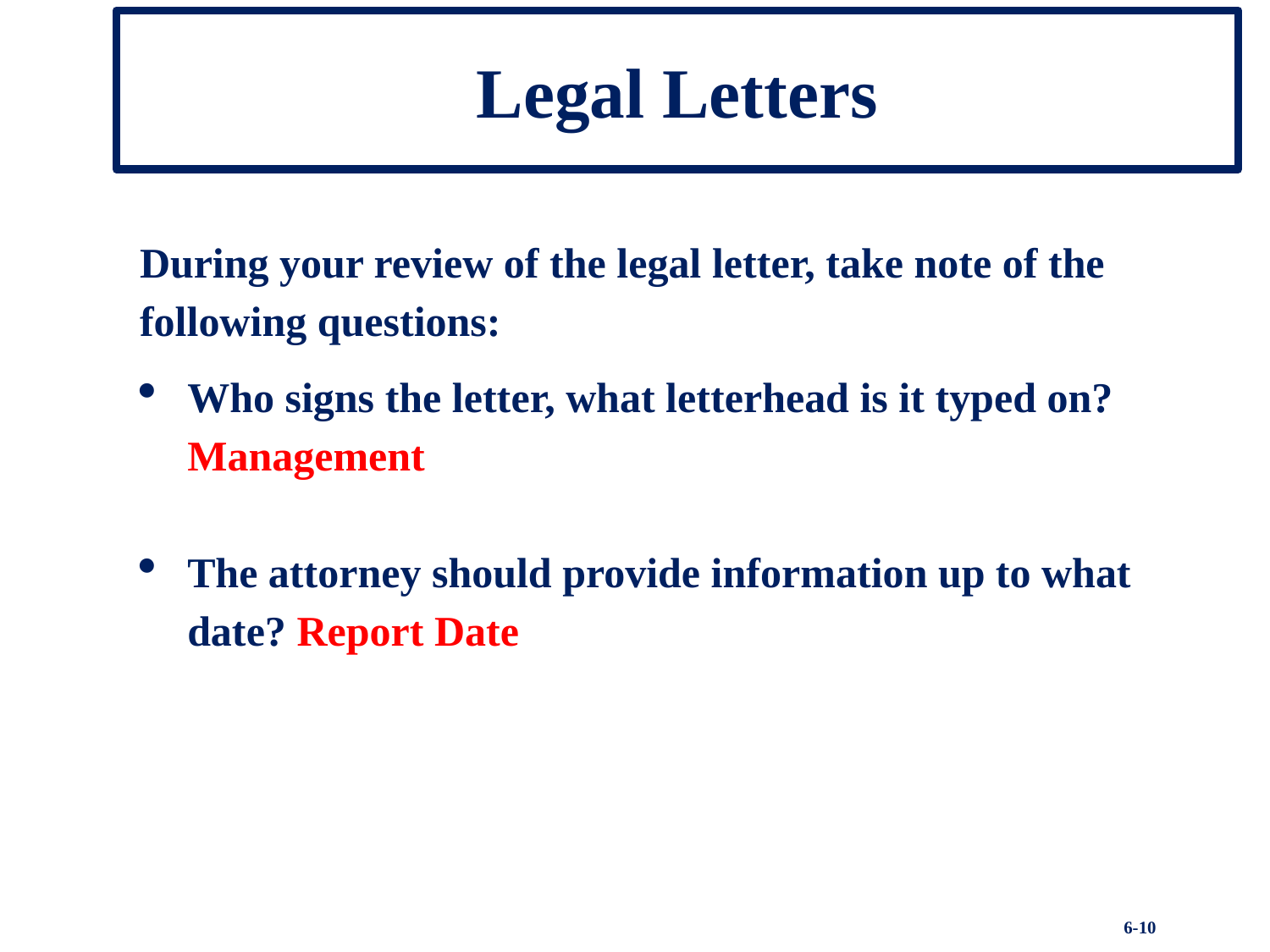

# Legal Letters
During your review of the legal letter, take note of the following questions:
Who signs the letter, what letterhead is it typed on? Management

The attorney should provide information up to what date? Report Date

6-10